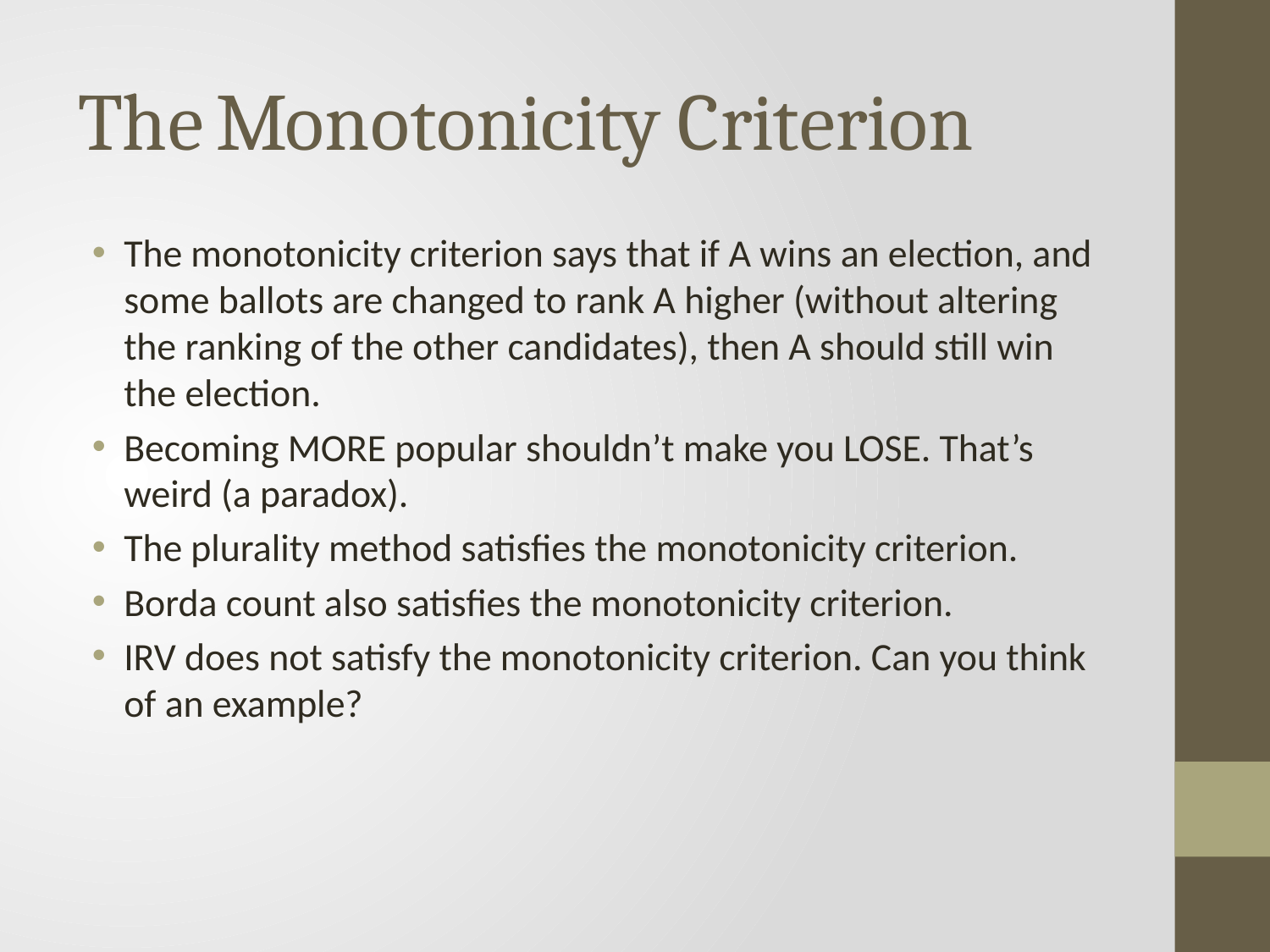

# The Monotonicity Criterion
The monotonicity criterion says that if A wins an election, and some ballots are changed to rank A higher (without altering the ranking of the other candidates), then A should still win the election.
Becoming MORE popular shouldn’t make you LOSE. That’s weird (a paradox).
The plurality method satisfies the monotonicity criterion.
Borda count also satisfies the monotonicity criterion.
IRV does not satisfy the monotonicity criterion. Can you think of an example?